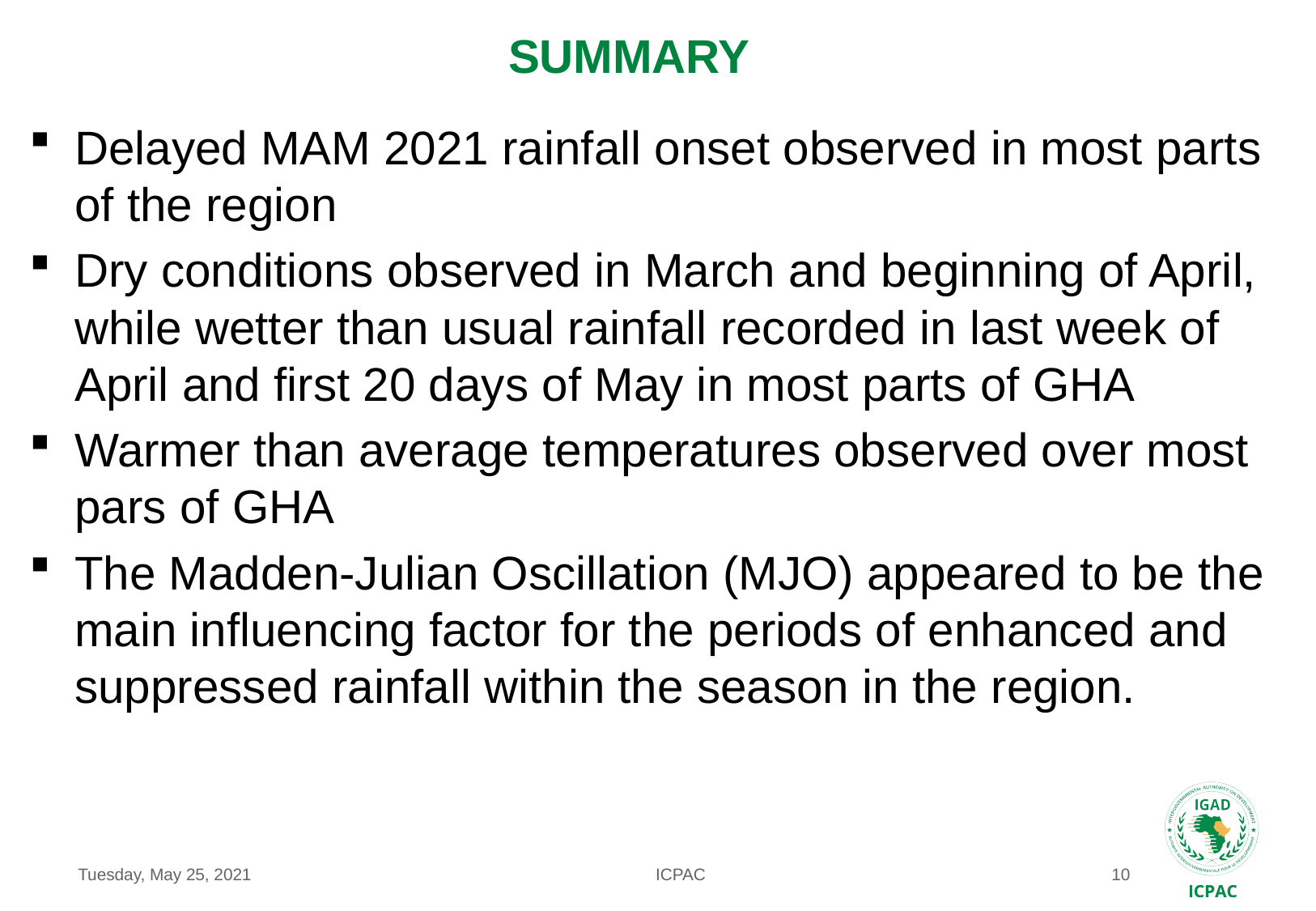

# summary
Delayed MAM 2021 rainfall onset observed in most parts of the region
Dry conditions observed in March and beginning of April, while wetter than usual rainfall recorded in last week of April and first 20 days of May in most parts of GHA
Warmer than average temperatures observed over most pars of GHA
The Madden-Julian Oscillation (MJO) appeared to be the main influencing factor for the periods of enhanced and suppressed rainfall within the season in the region.

ICPAC
Tuesday, May 25, 2021
10